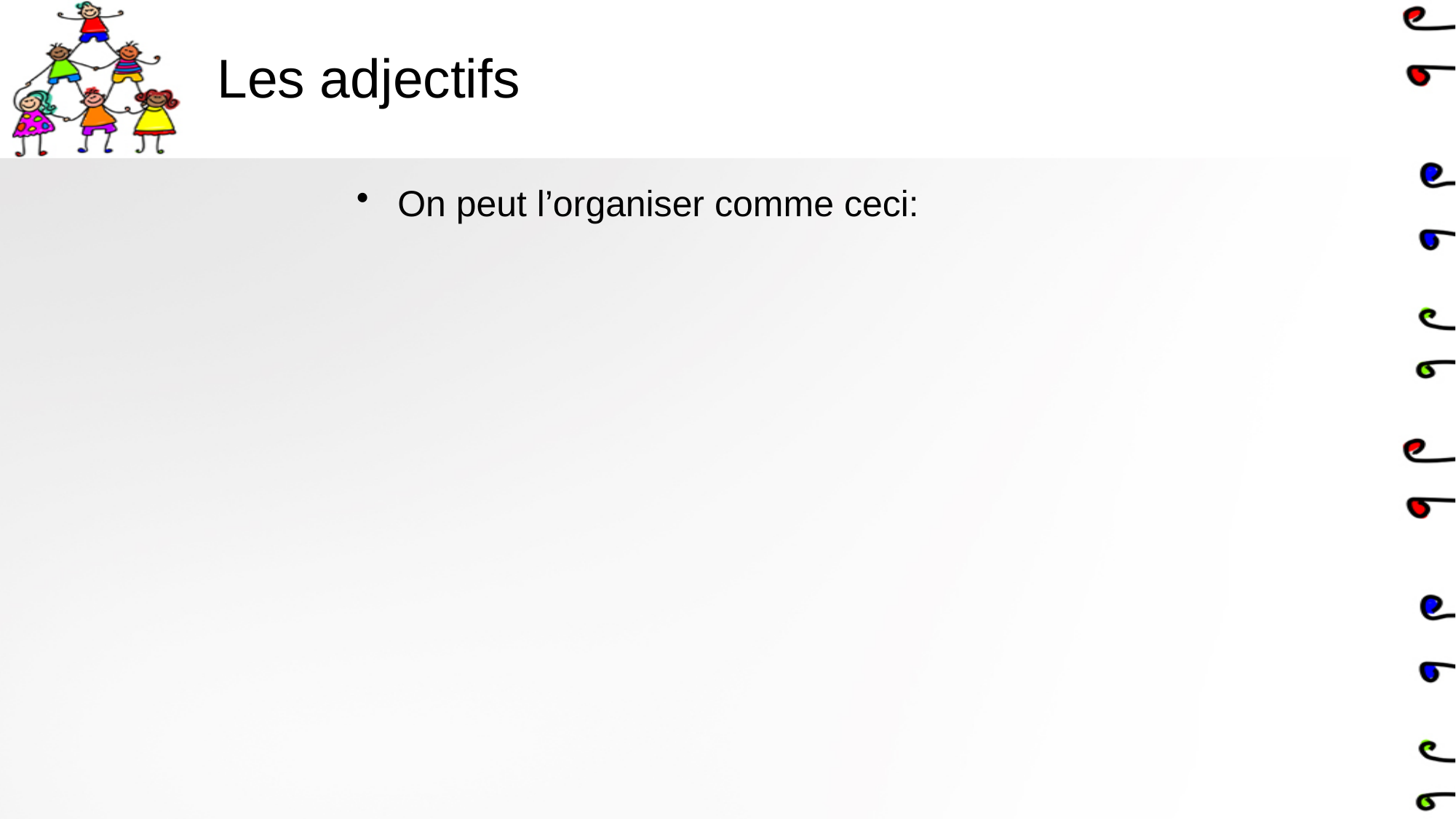

# Les adjectifs
On peut l’organiser comme ceci: